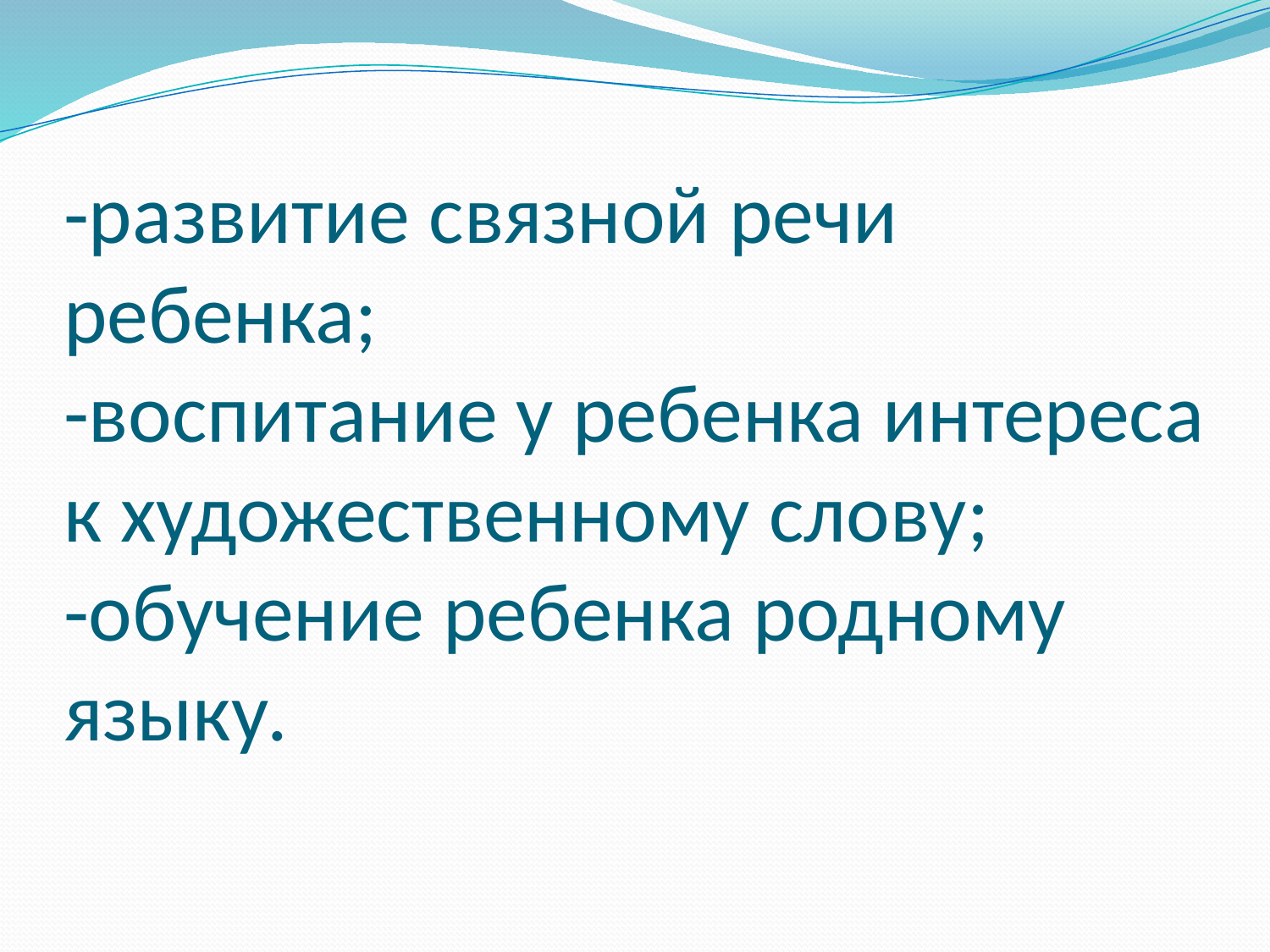

# -развитие связной речи ребенка; -воспитание у ребенка интереса к художественному слову; -обучение ребенка родному языку.